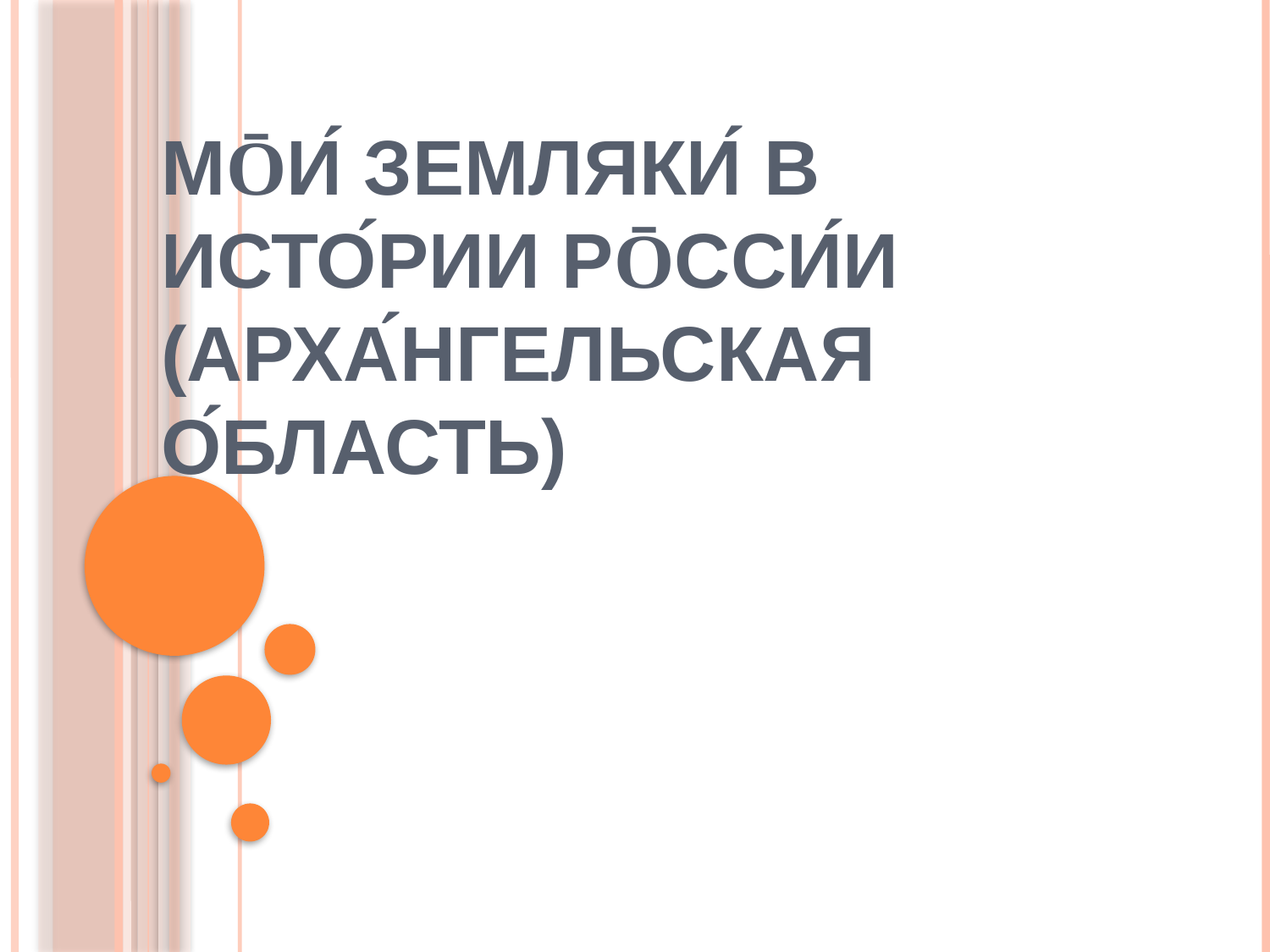

# Мōи́ земляки́ в исто́рии Рōсси́и (Арха́нгельская о́бласть)